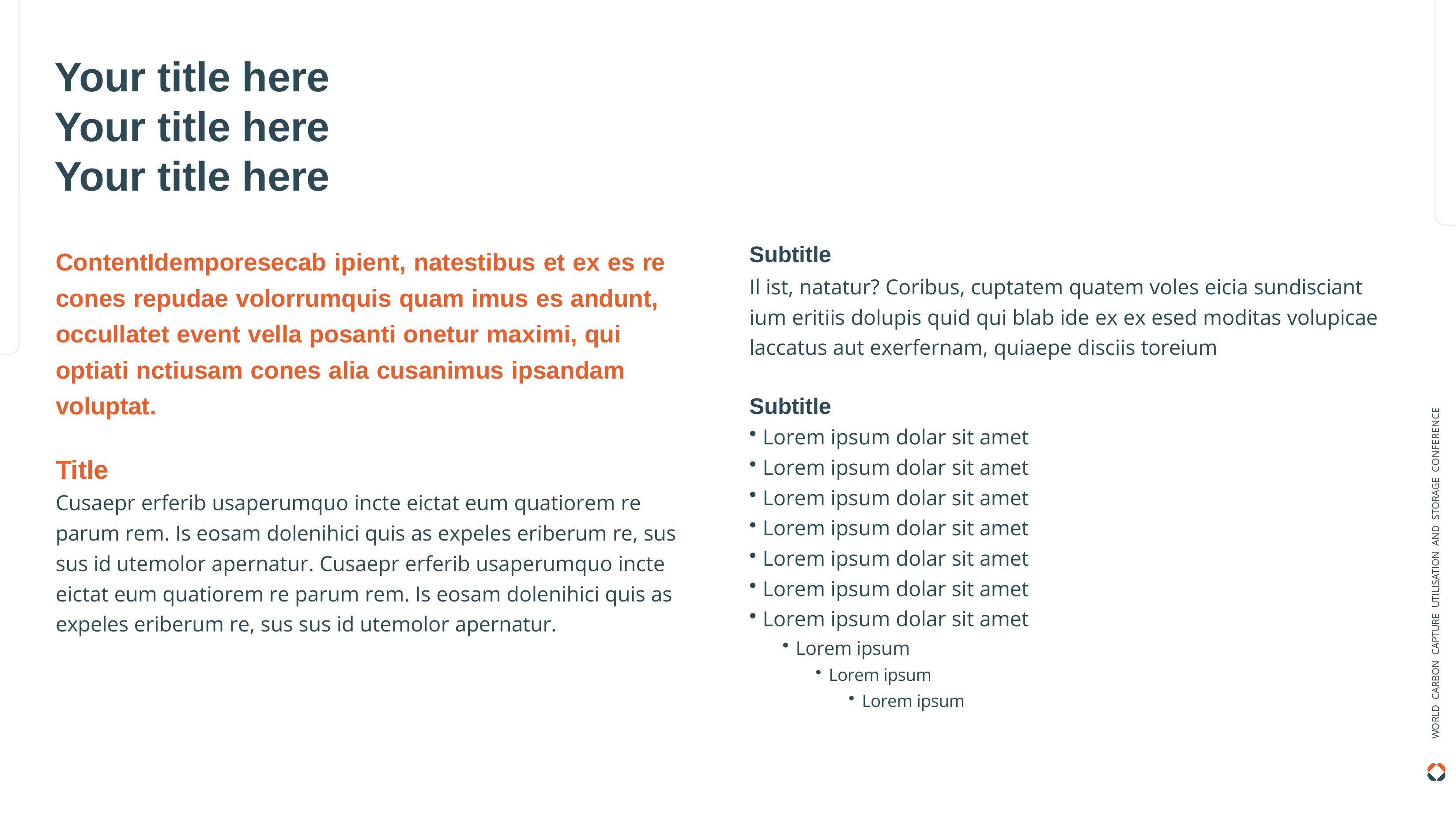

# Your title here Your title here Your title here
ContentIdemporesecab ipient, natestibus et ex es re cones repudae volorrumquis quam imus es andunt, occullatet event vella posanti onetur maximi, qui optiati nctiusam cones alia cusanimus ipsandam voluptat.

Title
Cusaepr erferib usaperumquo incte eictat eum quatiorem re parum rem. Is eosam dolenihici quis as expeles eriberum re, sus sus id utemolor apernatur. Cusaepr erferib usaperumquo incte eictat eum quatiorem re parum rem. Is eosam dolenihici quis as expeles eriberum re, sus sus id utemolor apernatur.

Subtitle
Il ist, natatur? Coribus, cuptatem quatem voles eicia sundisciant ium eritiis dolupis quid qui blab ide ex ex esed moditas volupicae laccatus aut exerfernam, quiaepe disciis toreium

Subtitle
Lorem ipsum dolar sit amet
Lorem ipsum dolar sit amet
Lorem ipsum dolar sit amet
Lorem ipsum dolar sit amet
Lorem ipsum dolar sit amet
Lorem ipsum dolar sit amet
Lorem ipsum dolar sit amet
Lorem ipsum
Lorem ipsum
Lorem ipsum